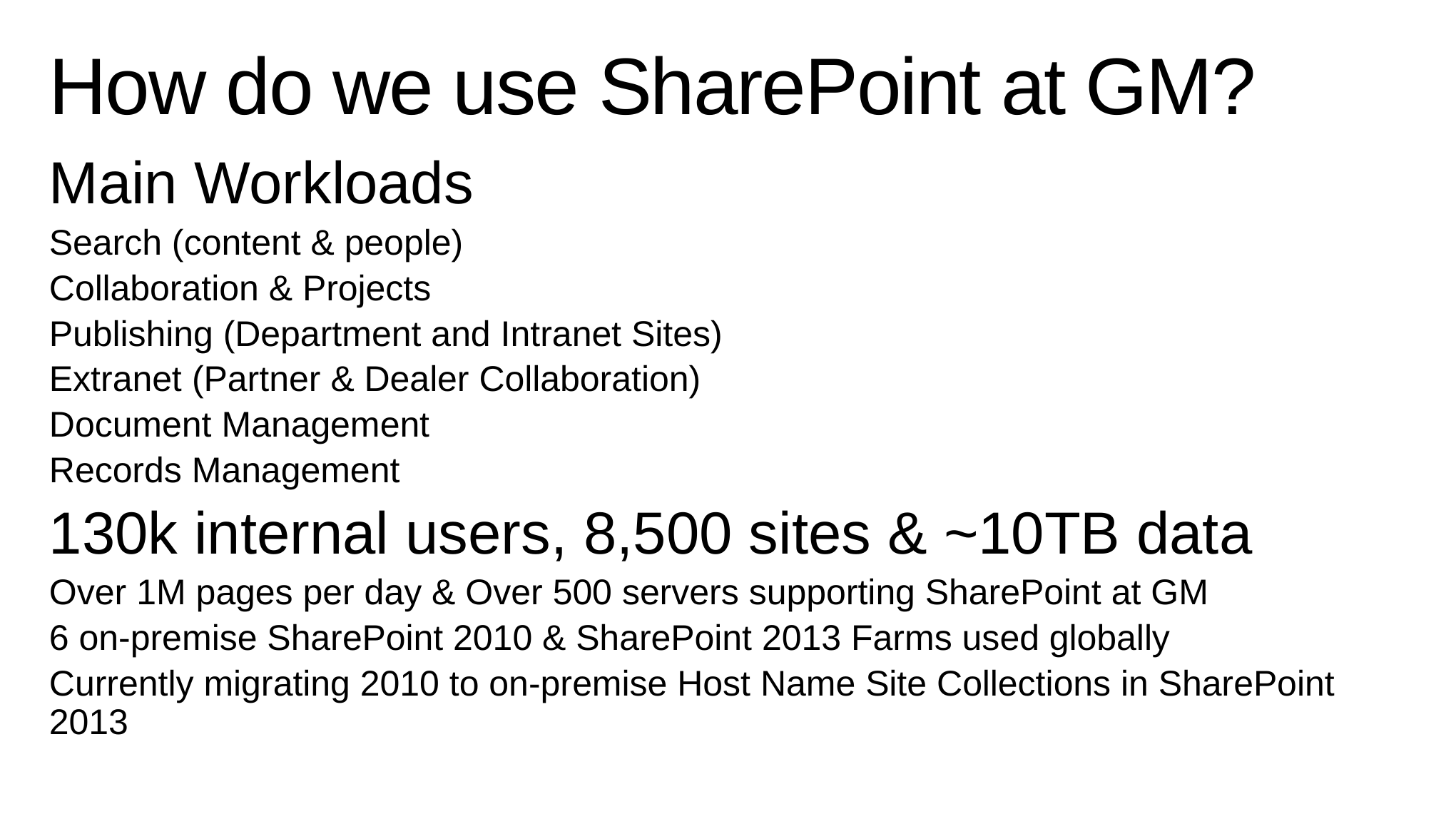

# How do we use SharePoint at GM?
Main Workloads
Search (content & people)
Collaboration & Projects
Publishing (Department and Intranet Sites)
Extranet (Partner & Dealer Collaboration)
Document Management
Records Management
130k internal users, 8,500 sites & ~10TB data
Over 1M pages per day & Over 500 servers supporting SharePoint at GM
6 on-premise SharePoint 2010 & SharePoint 2013 Farms used globally
Currently migrating 2010 to on-premise Host Name Site Collections in SharePoint 2013